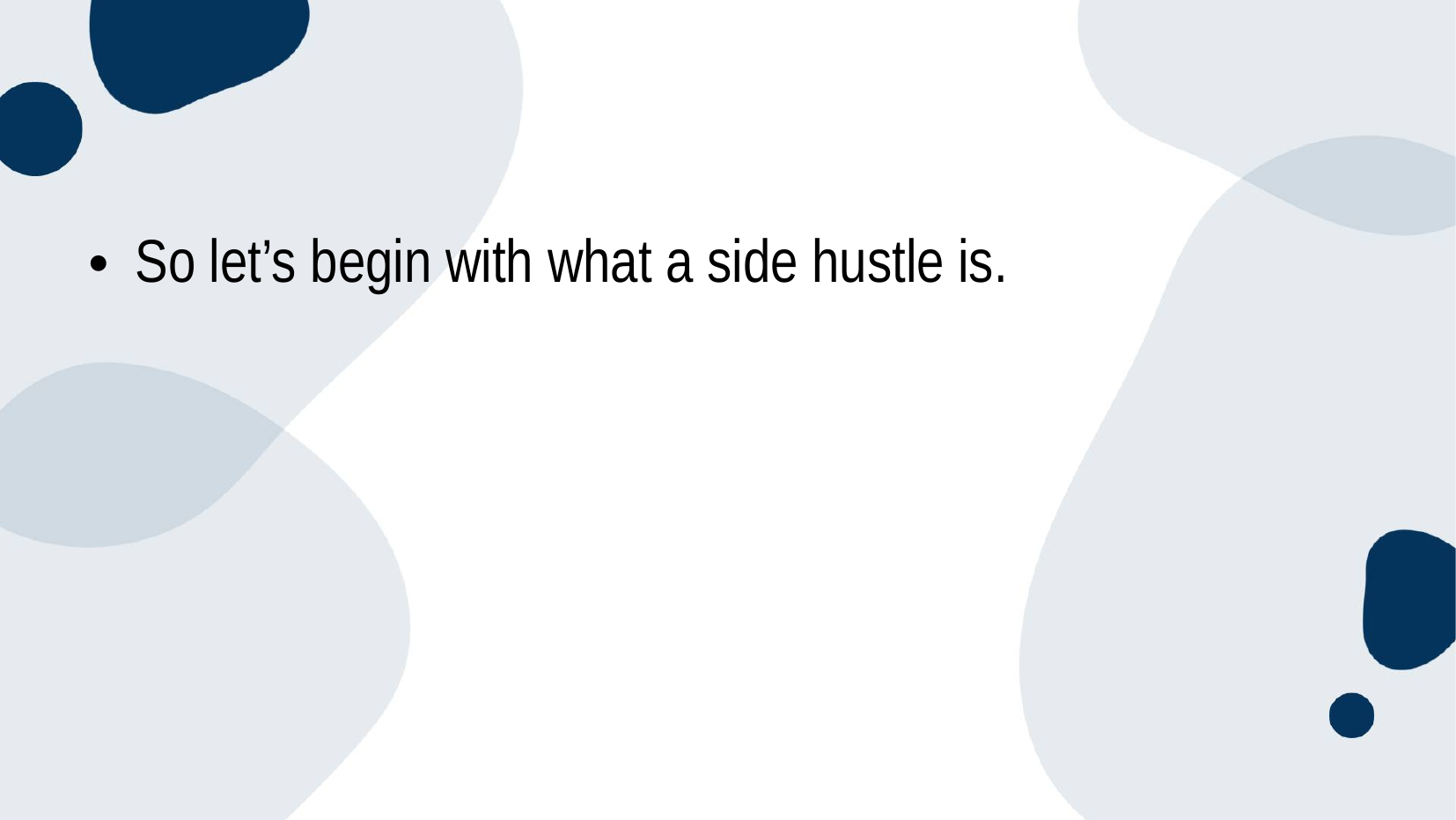

#
So let’s begin with what a side hustle is.